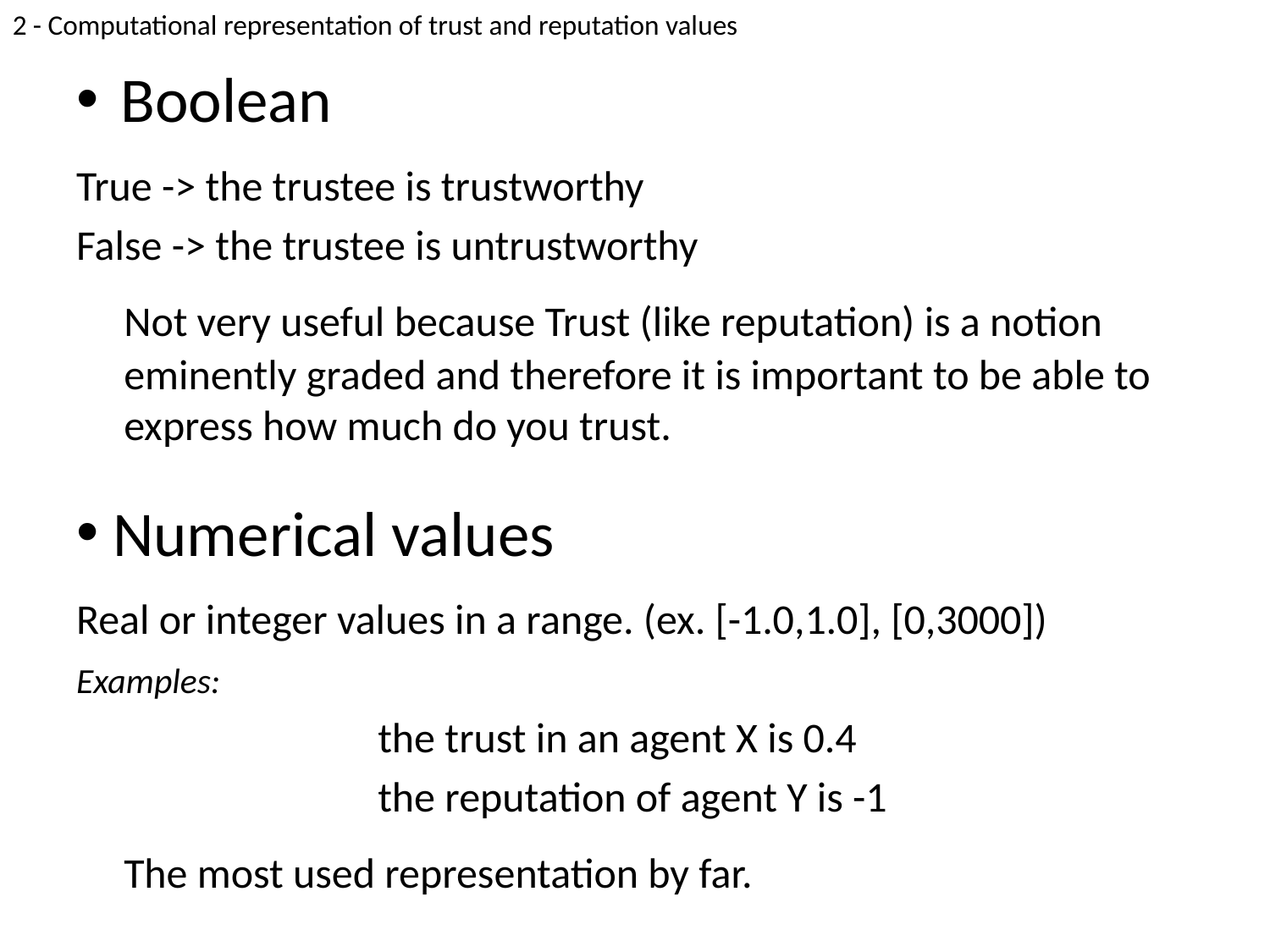

2 - Computational representation of trust and reputation values
# Boolean
True -> the trustee is trustworthy
False -> the trustee is untrustworthy
	Not very useful because Trust (like reputation) is a notion eminently graded and therefore it is important to be able to express how much do you trust.
 Numerical values
Real or integer values in a range. (ex. [-1.0,1.0], [0,3000])
Examples:
			the trust in an agent X is 0.4
			the reputation of agent Y is -1
	The most used representation by far.